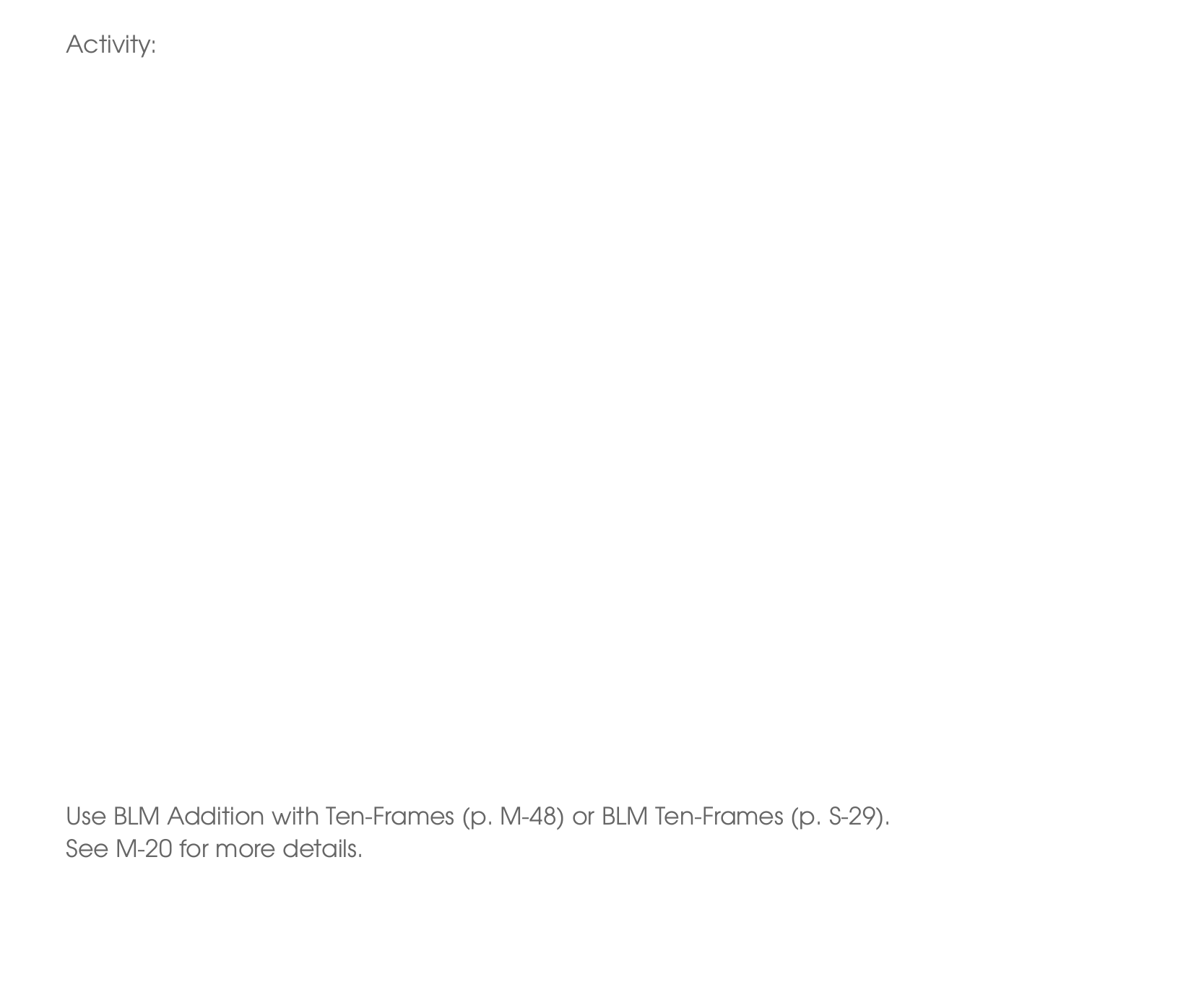

Activity:
Use BLM Addition with Ten-Frames (p. M-48) or BLM Ten-Frames (p. S-29).
​See M-20 for more details.